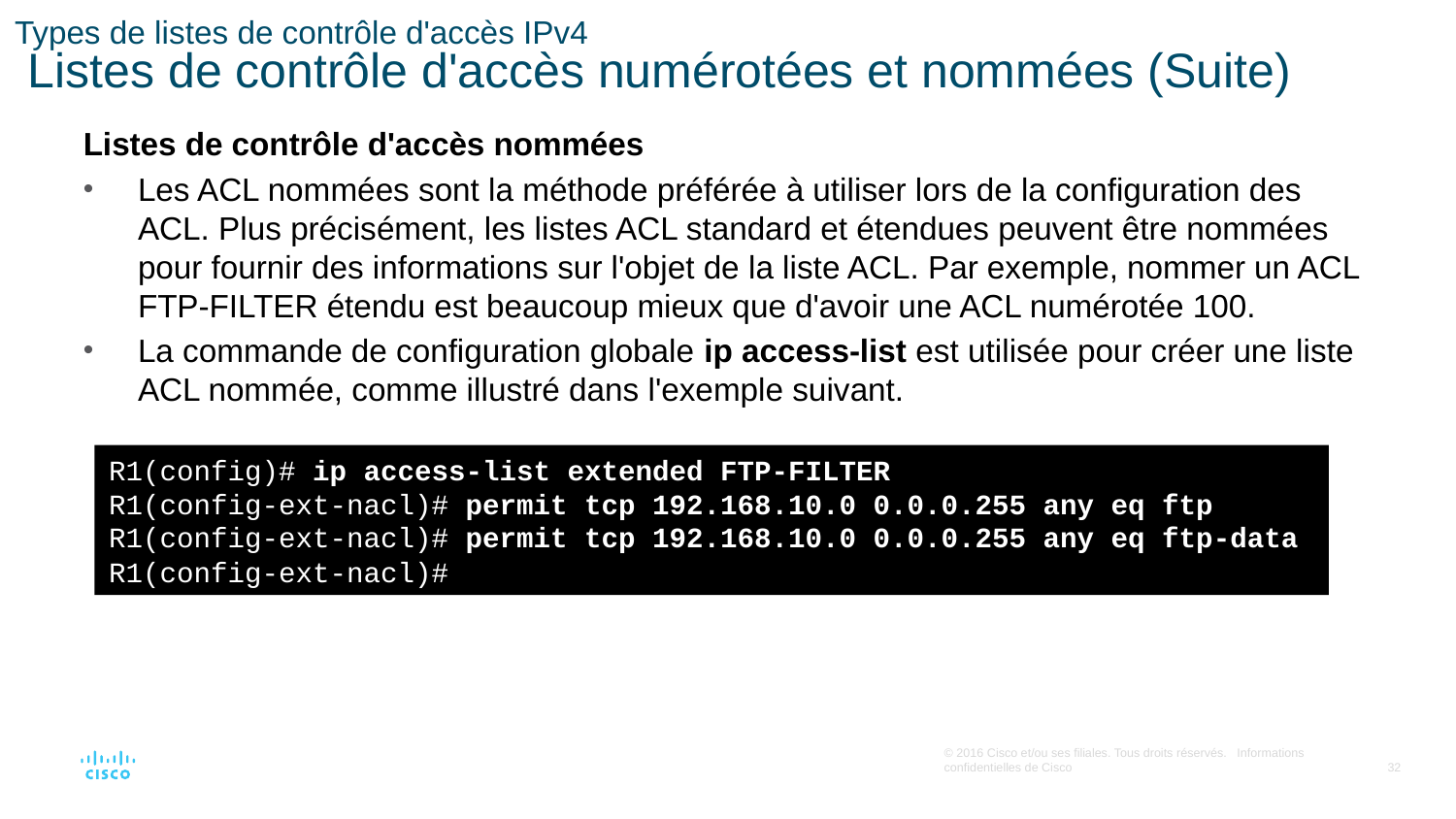

# Types de listes de contrôle d'accès IPv4 Listes de contrôle d'accès numérotées et nommées (Suite)
Listes de contrôle d'accès nommées
Les ACL nommées sont la méthode préférée à utiliser lors de la configuration des ACL. Plus précisément, les listes ACL standard et étendues peuvent être nommées pour fournir des informations sur l'objet de la liste ACL. Par exemple, nommer un ACL FTP-FILTER étendu est beaucoup mieux que d'avoir une ACL numérotée 100.
La commande de configuration globale ip access-list est utilisée pour créer une liste ACL nommée, comme illustré dans l'exemple suivant.

R1(config)# ip access-list extended FTP-FILTER
R1(config-ext-nacl)# permit tcp 192.168.10.0 0.0.0.255 any eq ftp
R1(config-ext-nacl)# permit tcp 192.168.10.0 0.0.0.255 any eq ftp-data R1(config-ext-nacl)#